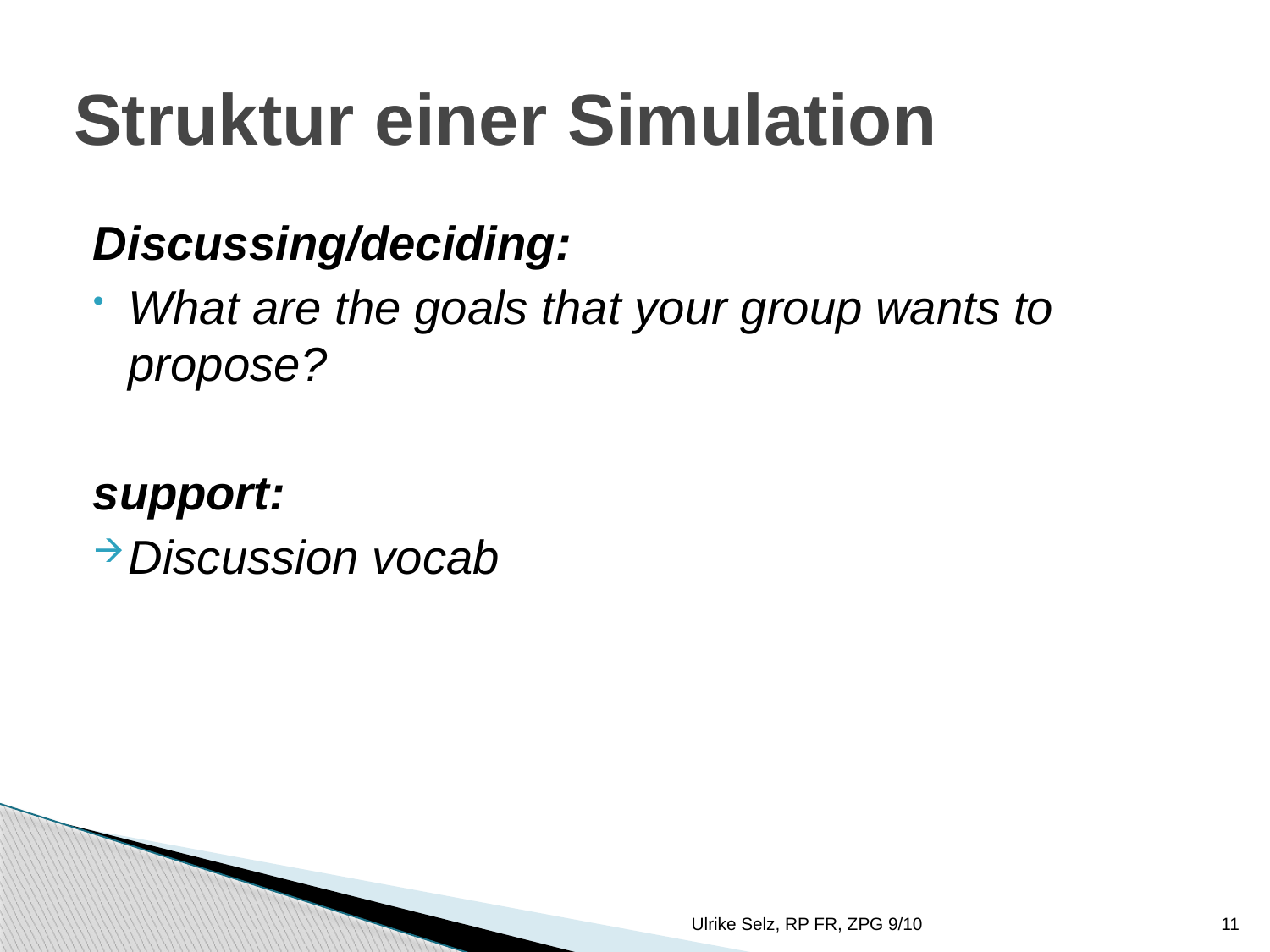

Struktur einer Simulation
Discussing/deciding:
What are the goals that your group wants to propose?

support:
Discussion vocab

Ulrike Selz, RP FR, ZPG 9/10
11